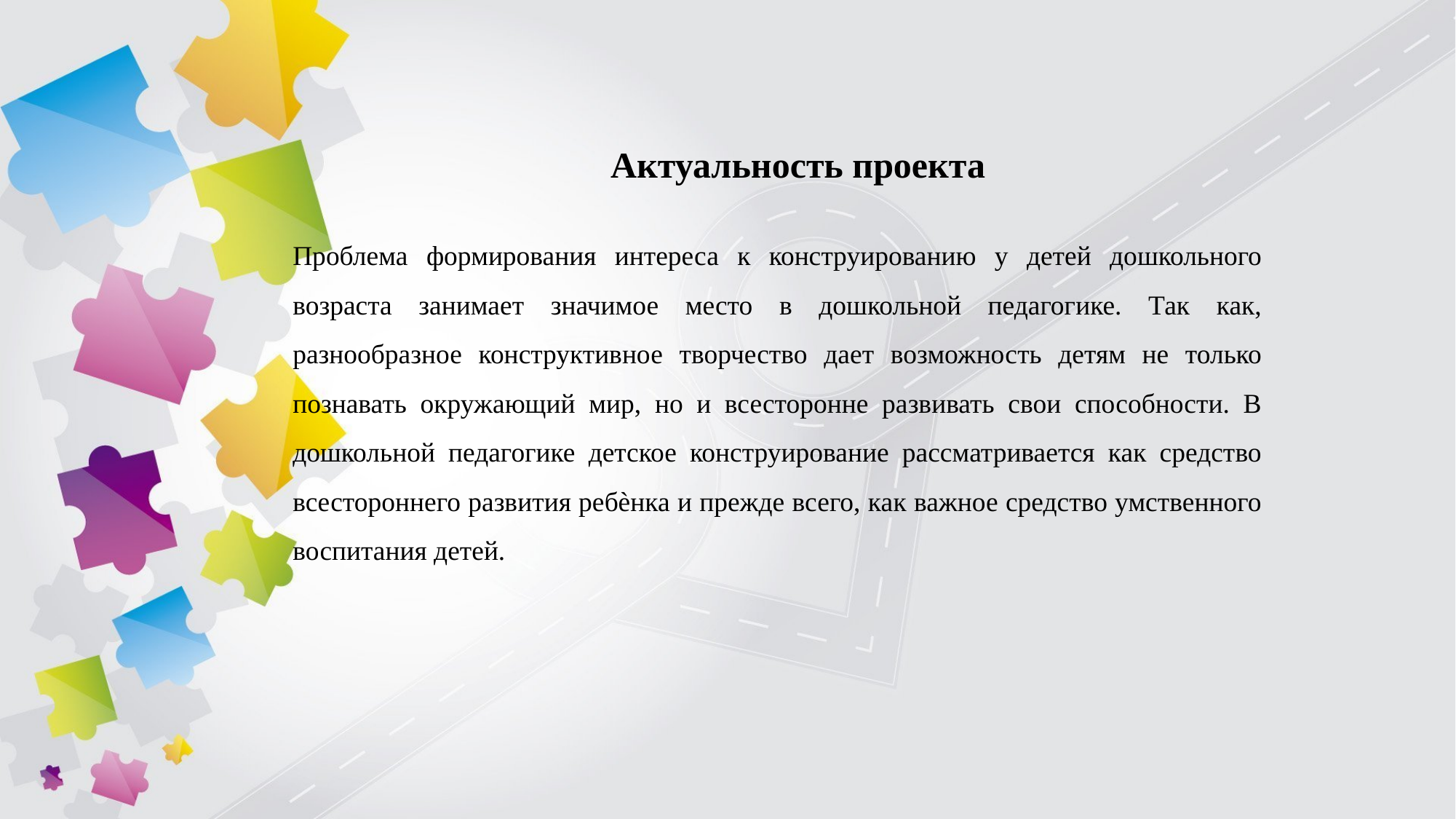

Актуальность проекта

Проблема формирования интереса к конструированию у детей дошкольного возраста занимает значимое место в дошкольной педагогике. Так как, разнообразное конструктивное творчество дает возможность детям не только познавать окружающий мир, но и всесторонне развивать свои способности. В дошкольной педагогике детское конструирование рассматривается как средство всестороннего развития ребѐнка и прежде всего, как важное средство умственного воспитания детей.